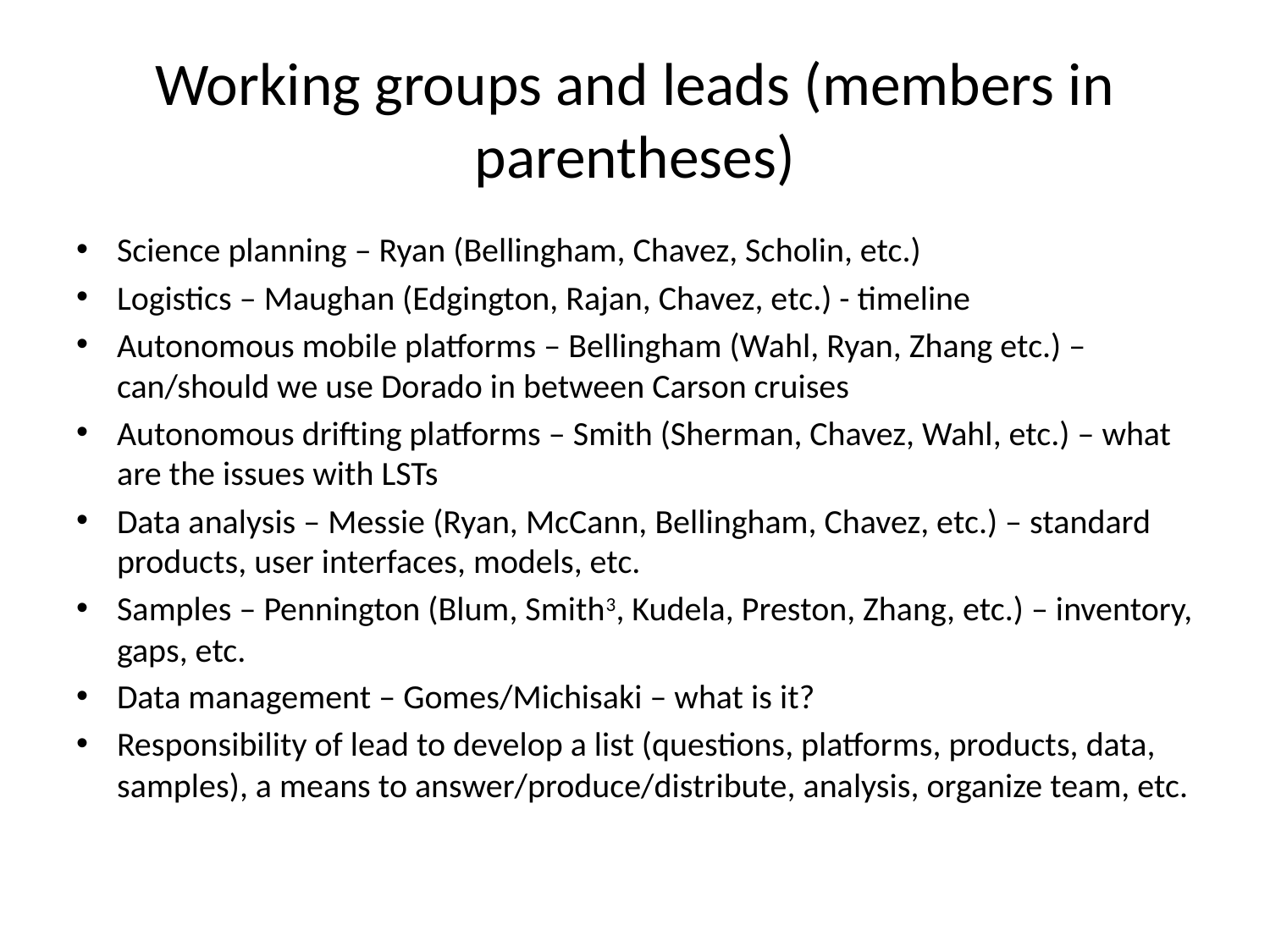

# Working groups and leads (members in parentheses)
Science planning – Ryan (Bellingham, Chavez, Scholin, etc.)
Logistics – Maughan (Edgington, Rajan, Chavez, etc.) - timeline
Autonomous mobile platforms – Bellingham (Wahl, Ryan, Zhang etc.) – can/should we use Dorado in between Carson cruises
Autonomous drifting platforms – Smith (Sherman, Chavez, Wahl, etc.) – what are the issues with LSTs
Data analysis – Messie (Ryan, McCann, Bellingham, Chavez, etc.) – standard products, user interfaces, models, etc.
Samples – Pennington (Blum, Smith3, Kudela, Preston, Zhang, etc.) – inventory, gaps, etc.
Data management – Gomes/Michisaki – what is it?
Responsibility of lead to develop a list (questions, platforms, products, data, samples), a means to answer/produce/distribute, analysis, organize team, etc.